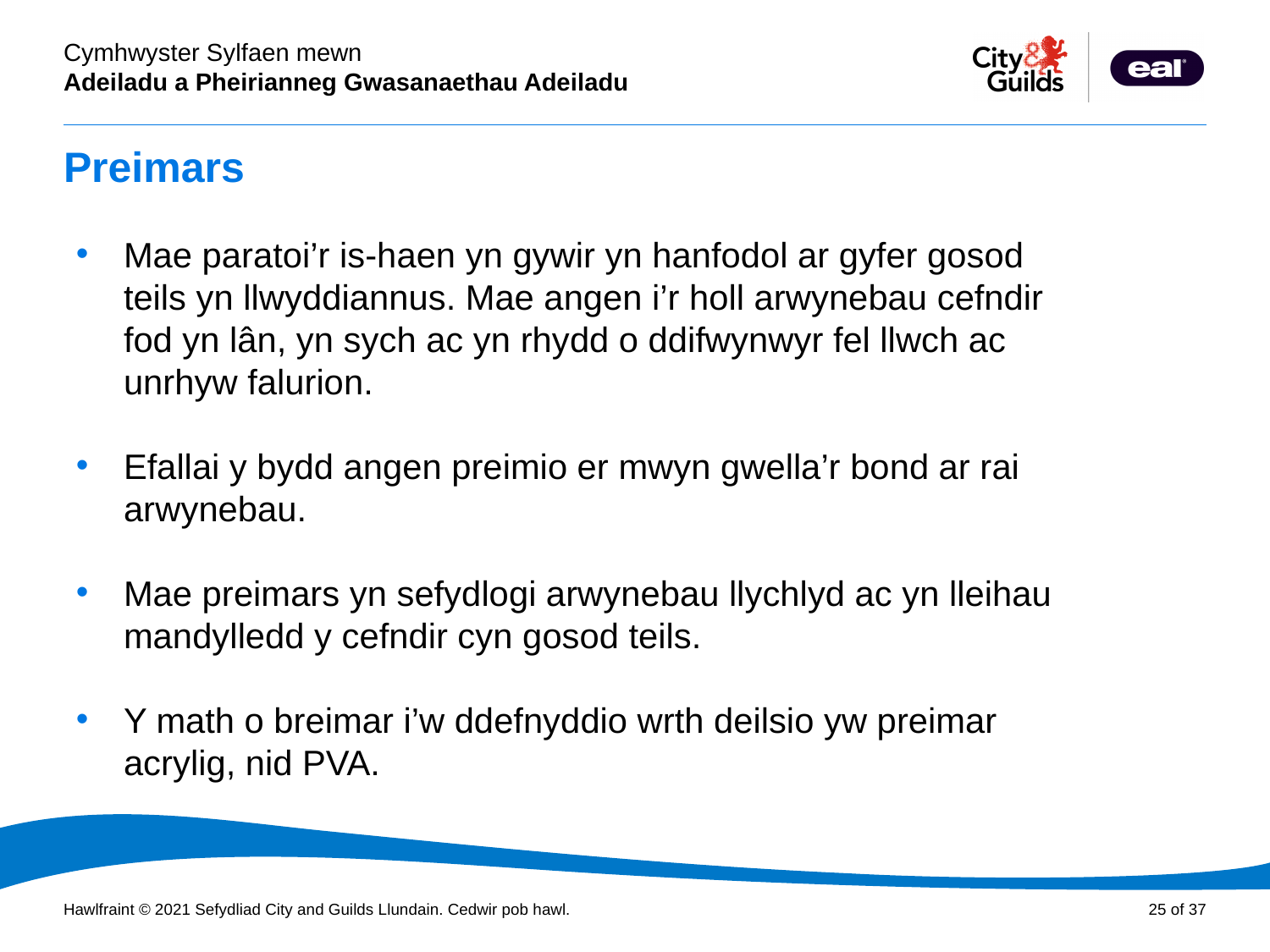

# Preimars
Mae paratoi’r is-haen yn gywir yn hanfodol ar gyfer gosod teils yn llwyddiannus. Mae angen i’r holl arwynebau cefndir fod yn lân, yn sych ac yn rhydd o ddifwynwyr fel llwch ac unrhyw falurion.

Efallai y bydd angen preimio er mwyn gwella’r bond ar rai arwynebau.

Mae preimars yn sefydlogi arwynebau llychlyd ac yn lleihau mandylledd y cefndir cyn gosod teils.

Y math o breimar i’w ddefnyddio wrth deilsio yw preimar acrylig, nid PVA.